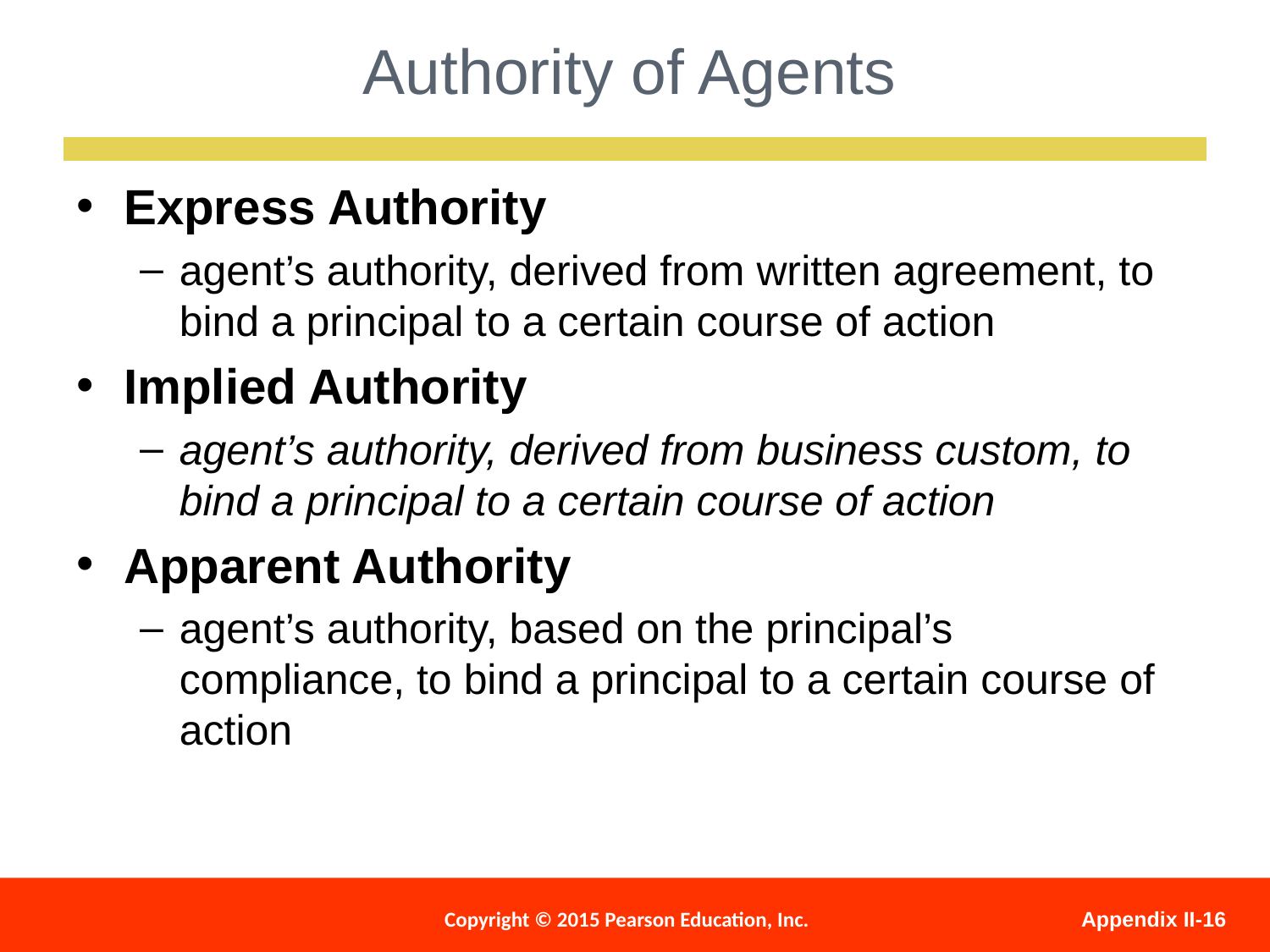

Authority of Agents
Express Authority
agent’s authority, derived from written agreement, to bind a principal to a certain course of action
Implied Authority
agent’s authority, derived from business custom, to bind a principal to a certain course of action
Apparent Authority
agent’s authority, based on the principal’s  compliance, to bind a principal to a certain course of action